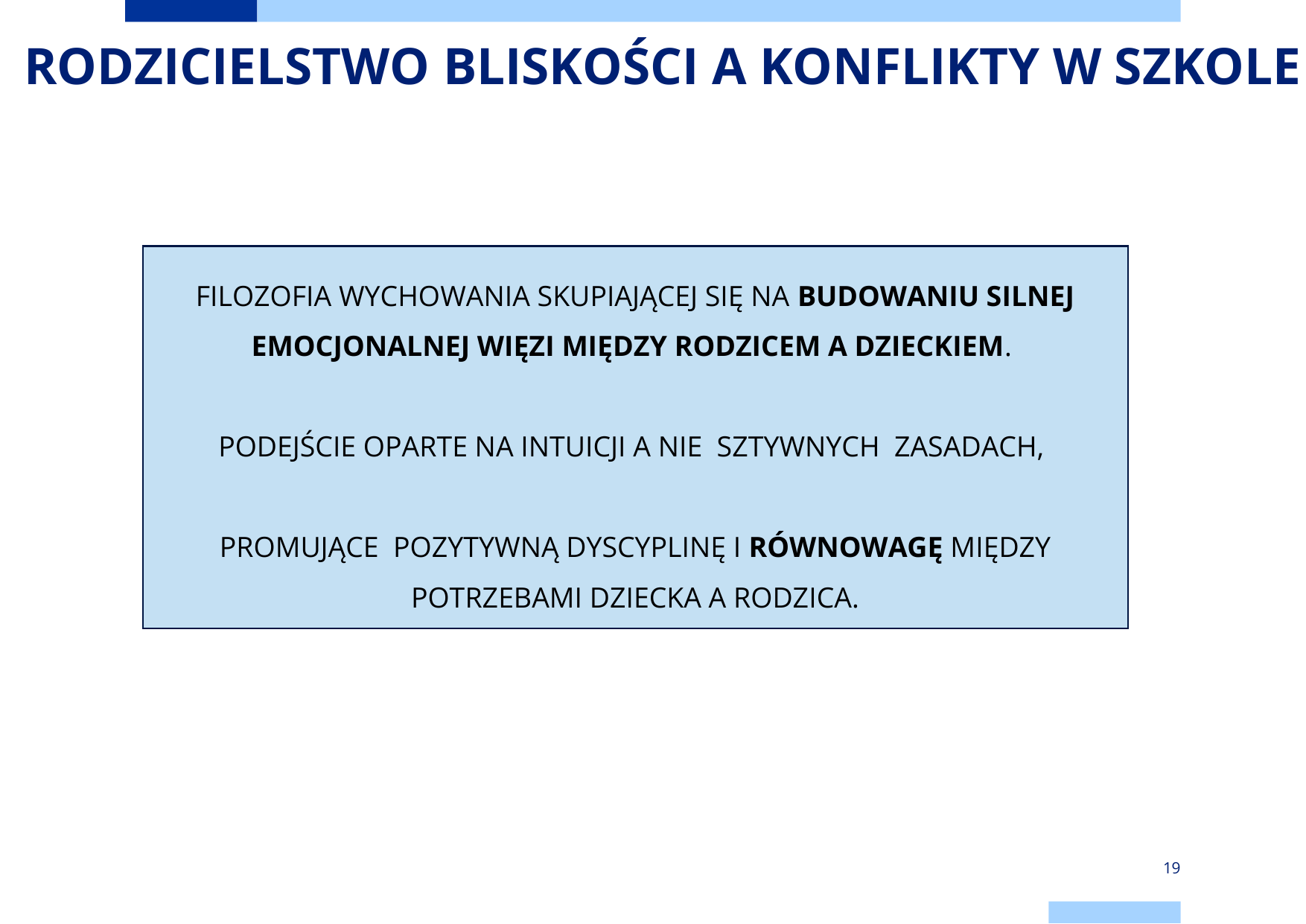

# RODZICIELSTWO BLISKOŚCI A KONFLIKTY W SZKOLE

FILOZOFIA WYCHOWANIA SKUPIAJĄCEJ SIĘ NA BUDOWANIU SILNEJ EMOCJONALNEJ WIĘZI MIĘDZY RODZICEM A DZIECKIEM.

PODEJŚCIE OPARTE NA INTUICJI A NIE  SZTYWNYCH  ZASADACH,

PROMUJĄCE  POZYTYWNĄ DYSCYPLINĘ I RÓWNOWAGĘ MIĘDZY POTRZEBAMI DZIECKA A RODZICA.

19